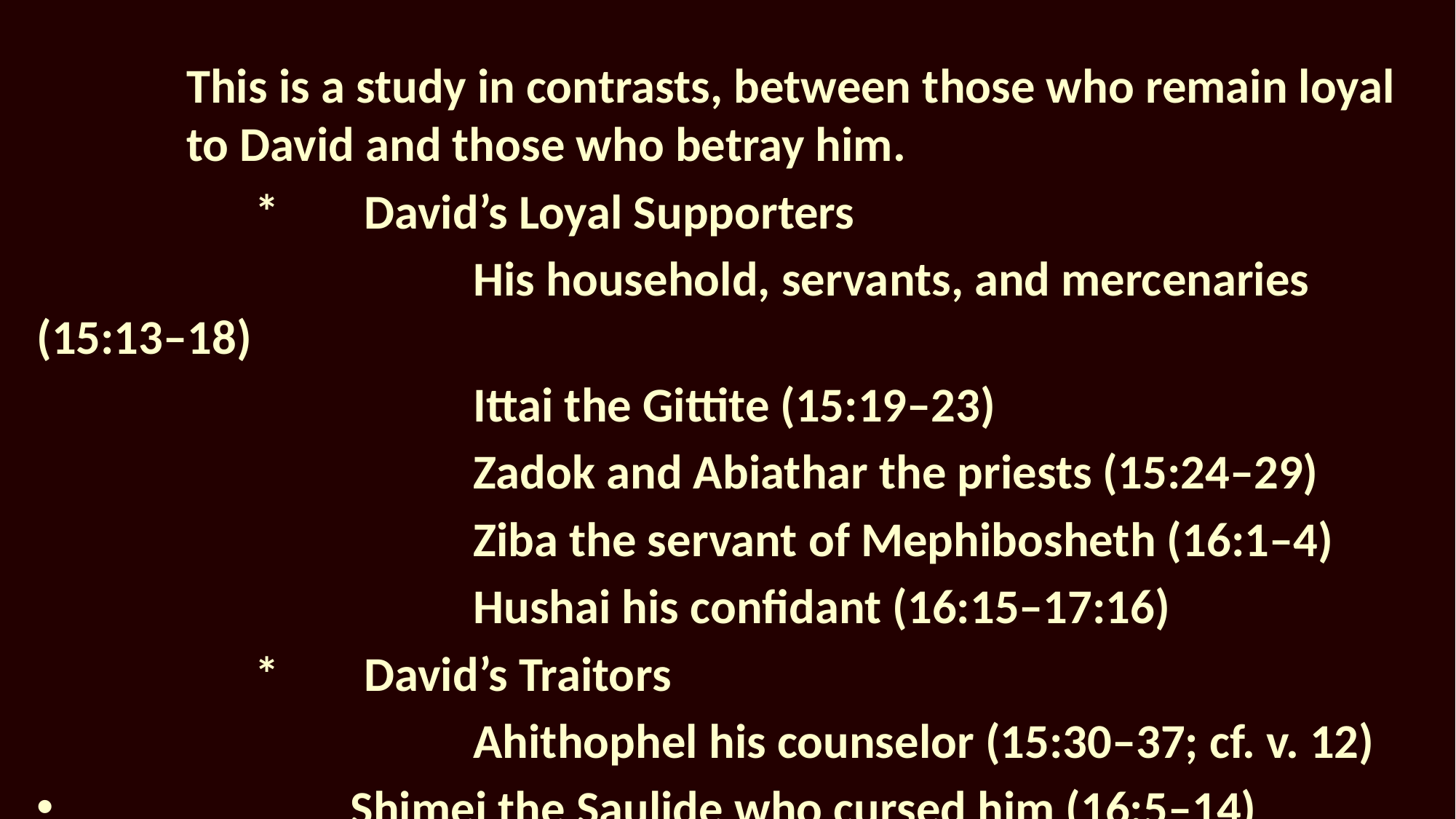

This is a study in contrasts, between those who remain loyal to David and those who betray him.
		*	David’s Loyal Supporters
				His household, servants, and mercenaries (15:13–18)
			 	Ittai the Gittite (15:19–23)
				Zadok and Abiathar the priests (15:24–29)
				Ziba the servant of Mephibosheth (16:1–4)
				Hushai his confidant (16:15–17:16)
		*	David’s Traitors
				Ahithophel his counselor (15:30–37; cf. v. 12)
				Shimei the Saulide who cursed him (16:5–14)